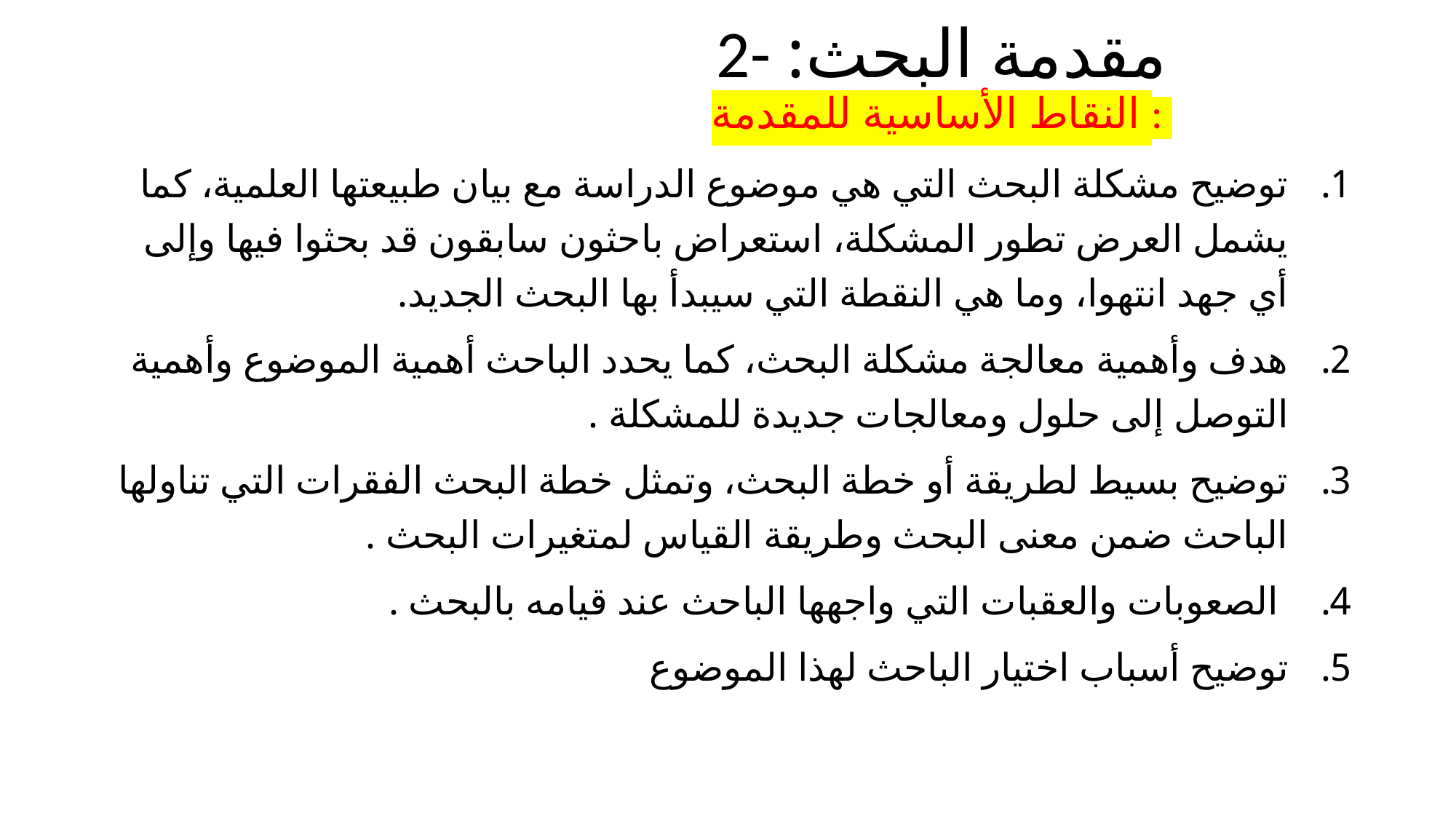

# 2- مقدمة البحث: النقاط الأساسية للمقدمة :
توضيح مشكلة البحث التي هي موضوع الدراسة مع بيان طبيعتها العلمية، كما يشمل العرض تطور المشكلة، استعراض باحثون سابقون قد بحثوا فيها وإلى أي جهد انتهوا، وما هي النقطة التي سيبدأ بها البحث الجديد.
هدف وأهمية معالجة مشكلة البحث، كما يحدد الباحث أهمية الموضوع وأهمية التوصل إلى حلول ومعالجات جديدة للمشكلة .
توضيح بسيط لطريقة أو خطة البحث، وتمثل خطة البحث الفقرات التي تناولها الباحث ضمن معنى البحث وطريقة القياس لمتغيرات البحث .
 الصعوبات والعقبات التي واجهها الباحث عند قيامه بالبحث .
توضيح أسباب اختيار الباحث لهذا الموضوع